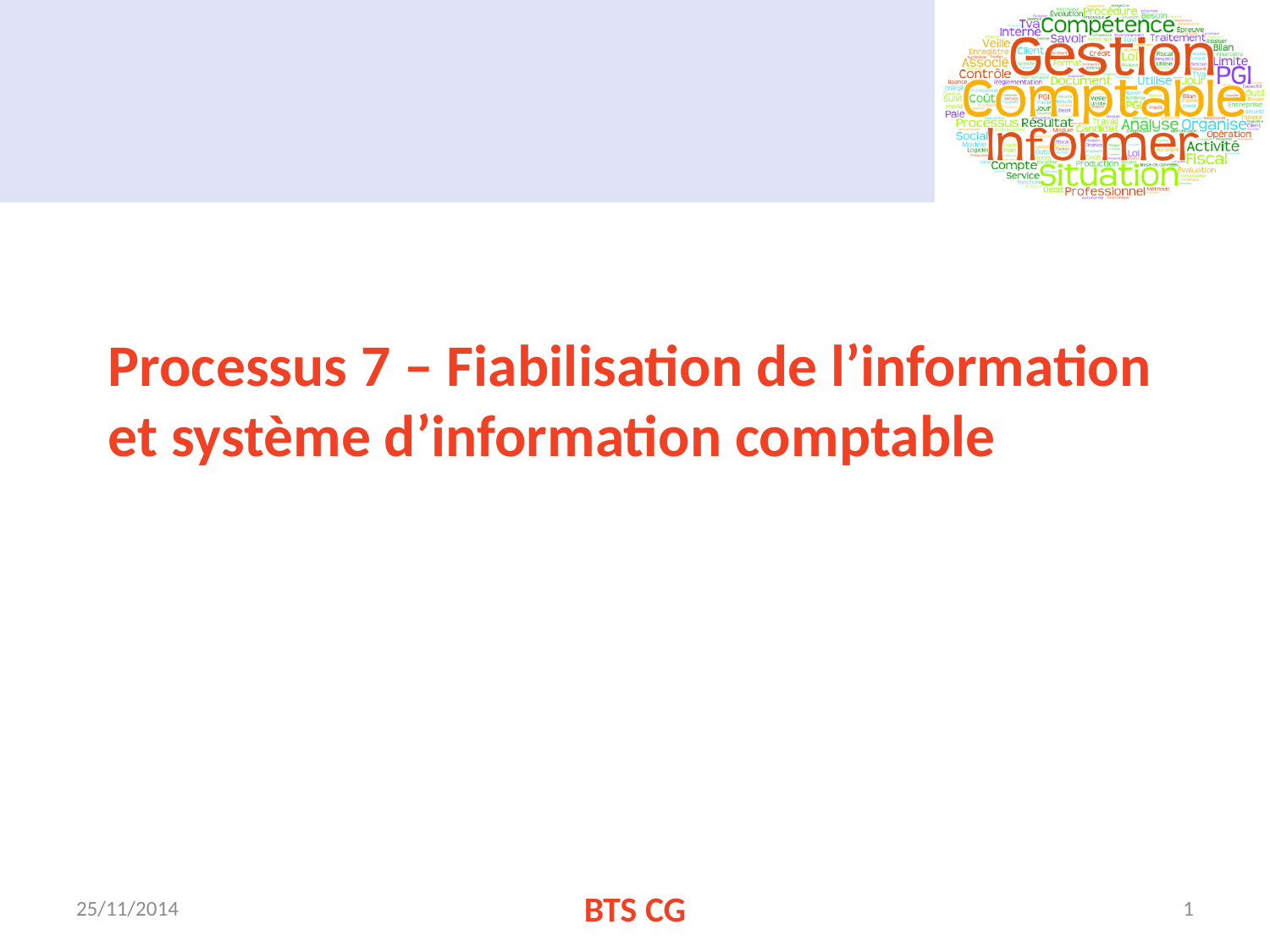

# Processus 7 – Fiabilisation de l’information et système d’information comptable

25/11/2014
BTS CG
1